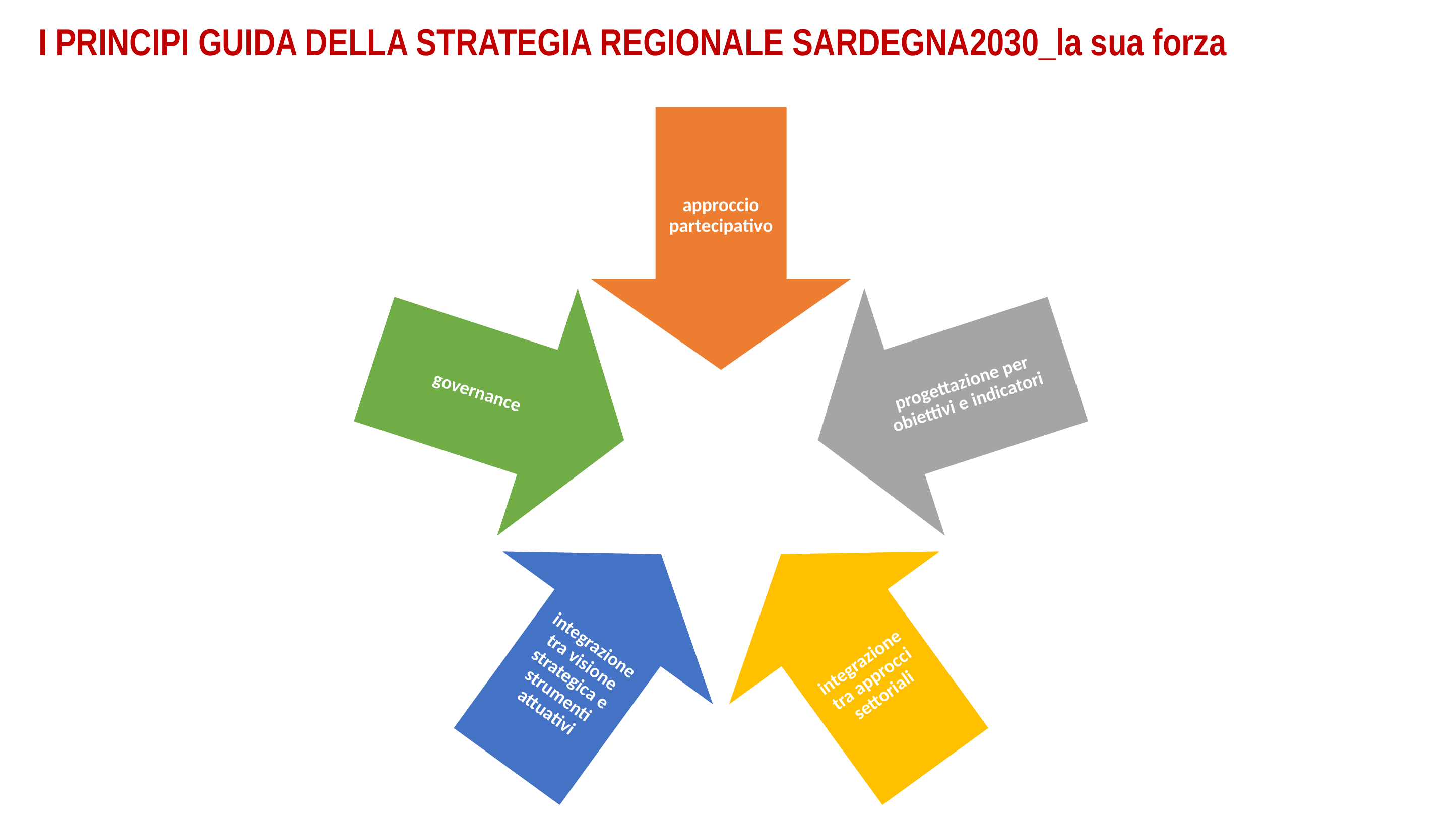

I PRINCIPI GUIDA DELLA STRATEGIA REGIONALE SARDEGNA2030_la sua forza
approccio partecipativo
progettazione per obiettivi e indicatori
integrazione tra approcci settoriali
integrazione tra visione strategica e strumenti attuativi
governance